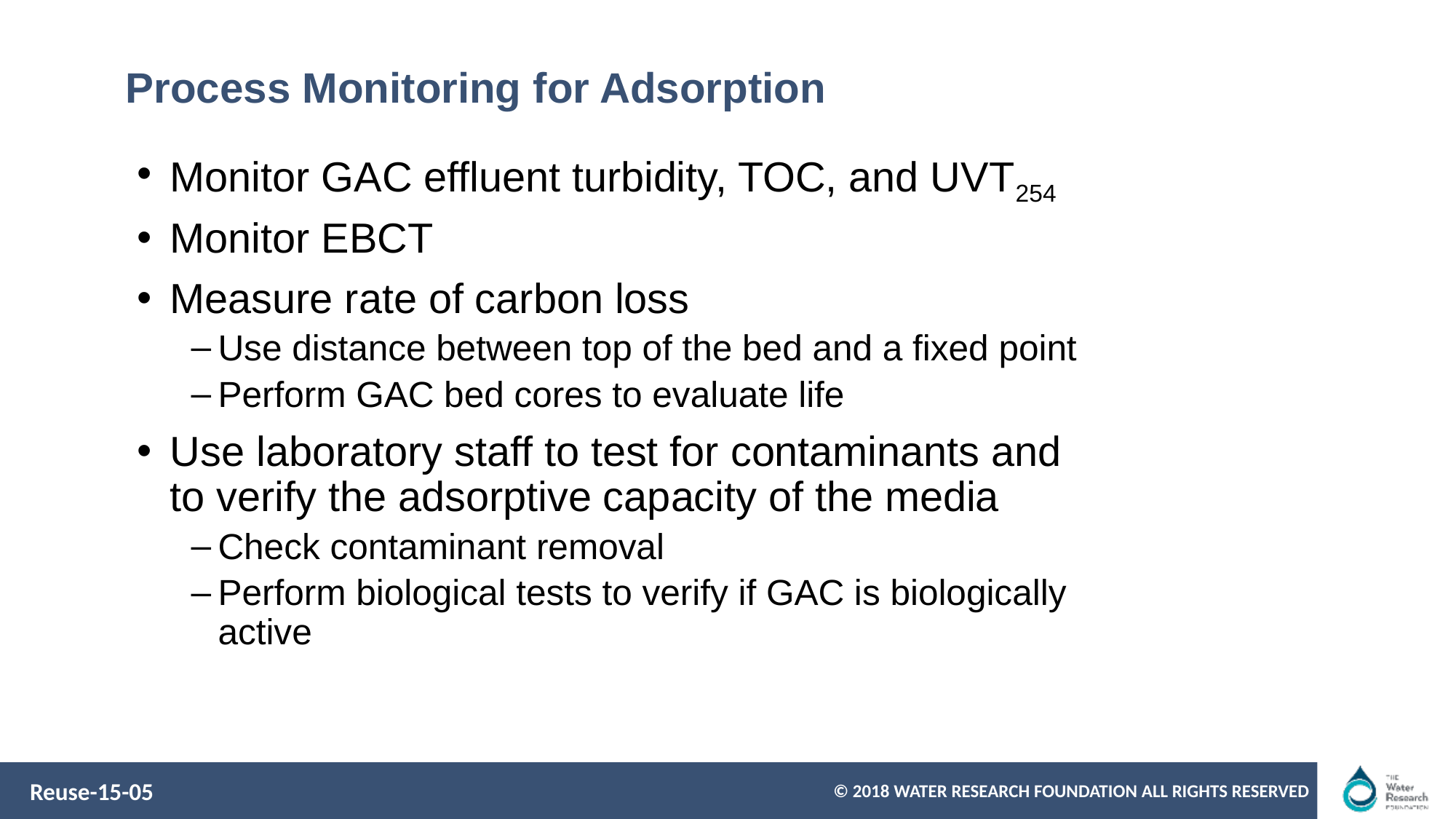

# Process Monitoring for Adsorption
Monitor GAC effluent turbidity, TOC, and UVT254
Monitor EBCT
Measure rate of carbon loss
Use distance between top of the bed and a fixed point
Perform GAC bed cores to evaluate life
Use laboratory staff to test for contaminants and to verify the adsorptive capacity of the media
Check contaminant removal
Perform biological tests to verify if GAC is biologically active